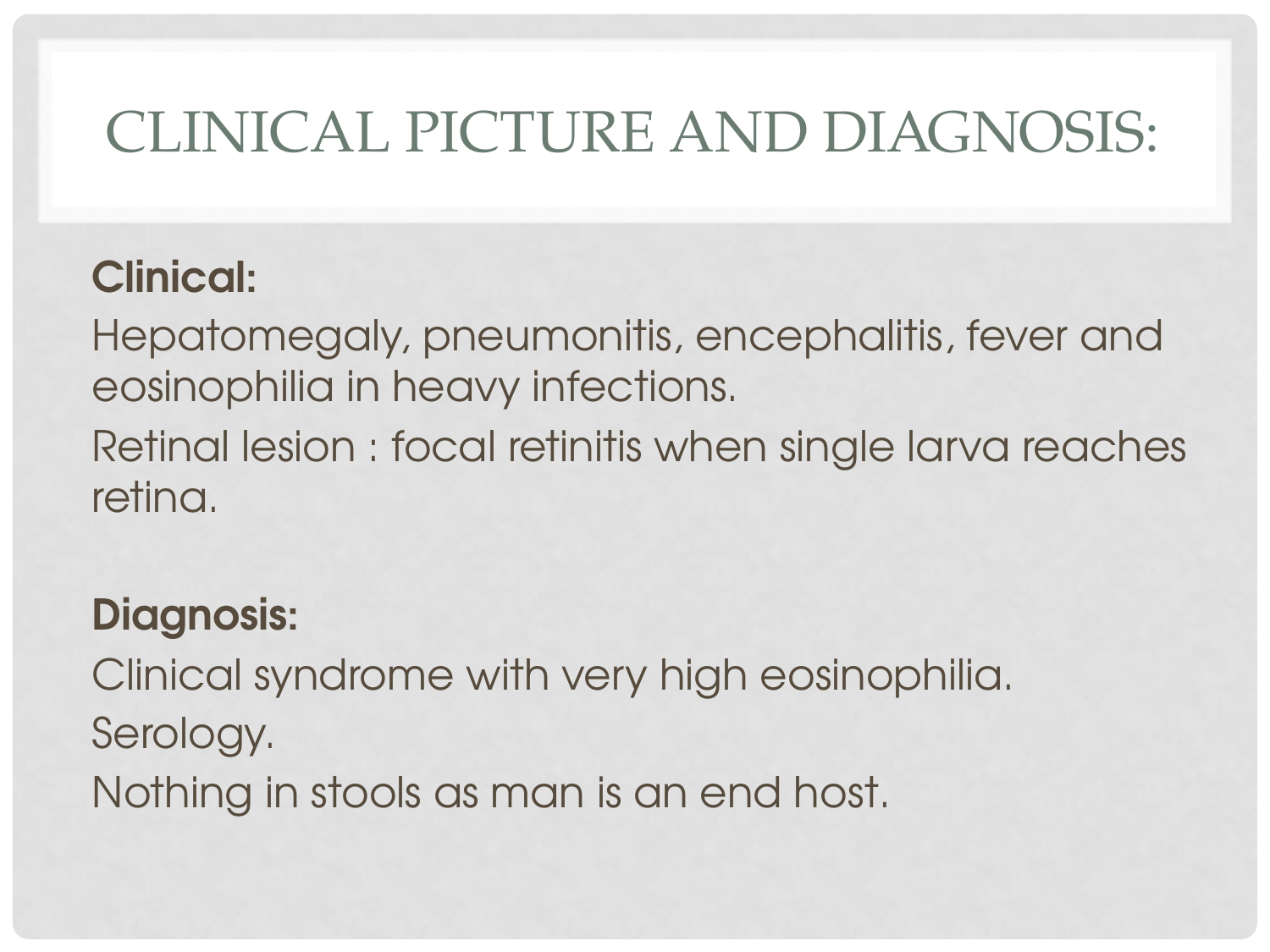

# Clinical picture and diagnosis:
Clinical:
Hepatomegaly, pneumonitis, encephalitis, fever and eosinophilia in heavy infections.
Retinal lesion : focal retinitis when single larva reaches retina.

Diagnosis:
Clinical syndrome with very high eosinophilia.
Serology.
Nothing in stools as man is an end host.